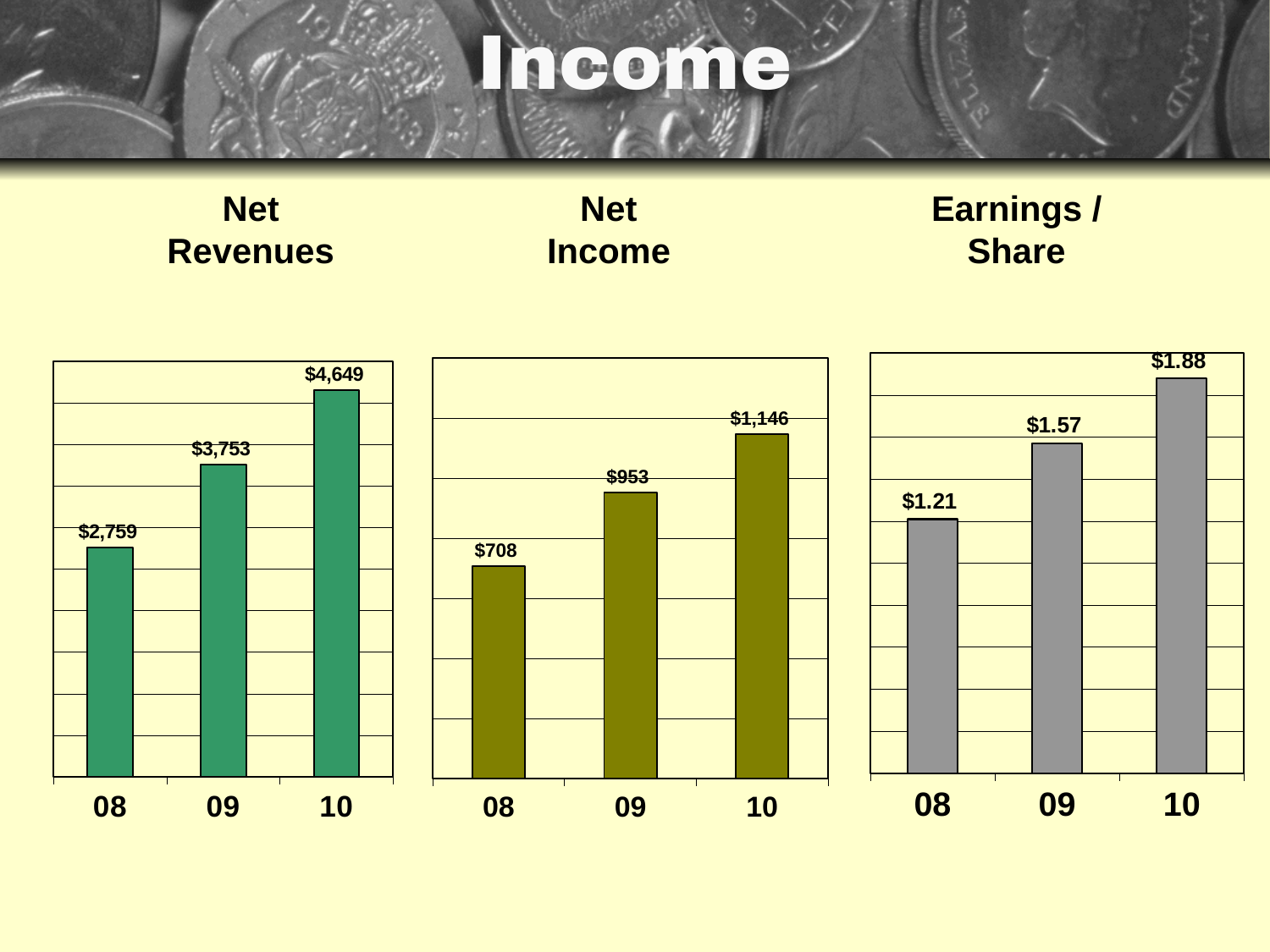

# Income
Net
Revenues
Net
Income
Earnings / Share

### Chart

| Category |  |
|---|---|
| 08 | 1.21 |
| 09 | 1.57 |
| 10 | 1.88 |

### Chart

| Category |  |
|---|---|
| 08 | 708.0 |
| 09 | 953.0 |
| 10 | 1146.0 |

### Chart

| Category |  |
|---|---|
| 08 | 2759.0 |
| 09 | 3753.0 |
| 10 | 4649.0 |